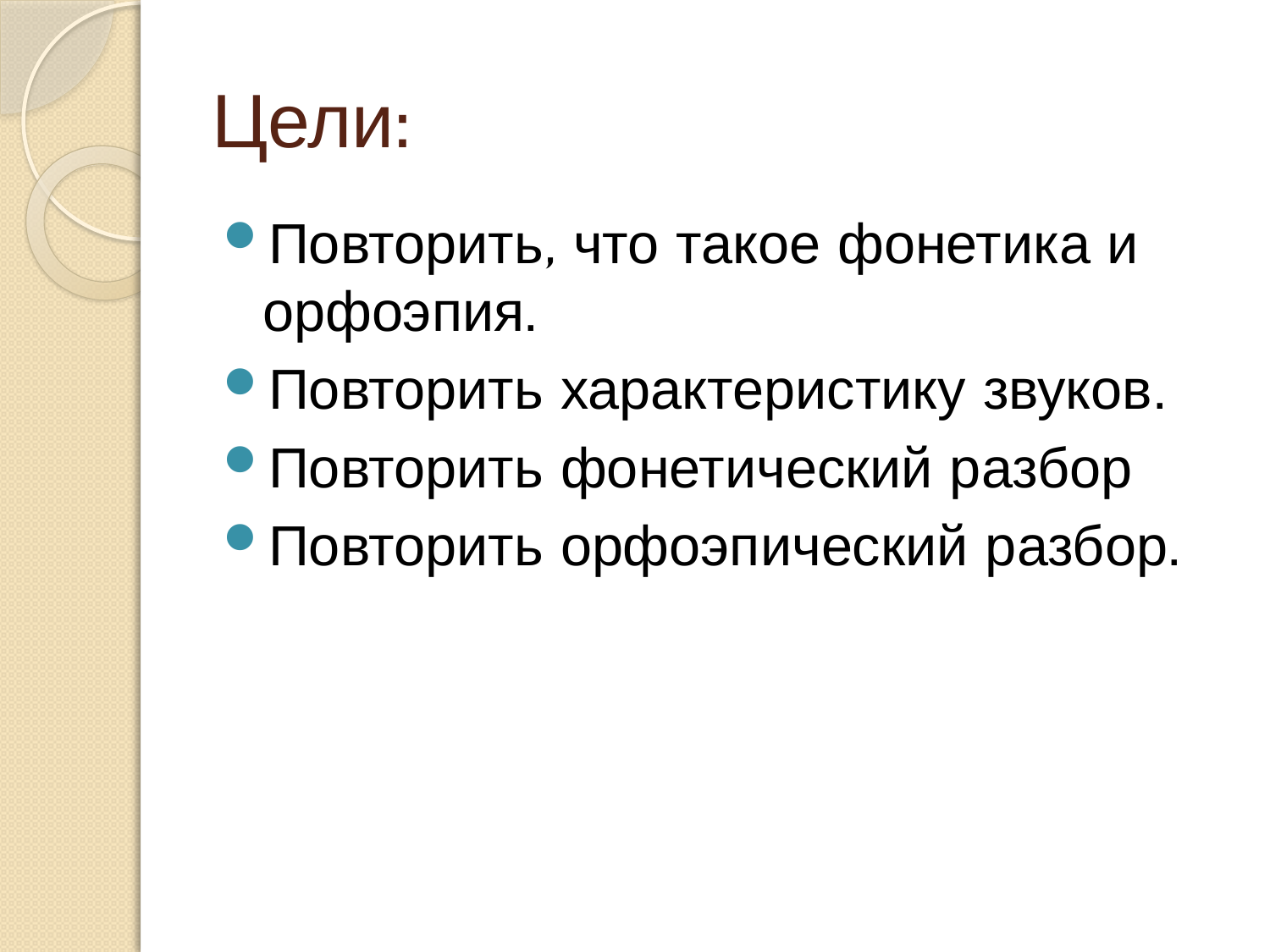

# Цели:
Повторить, что такое фонетика и орфоэпия.
Повторить характеристику звуков.
Повторить фонетический разбор
Повторить орфоэпический разбор.